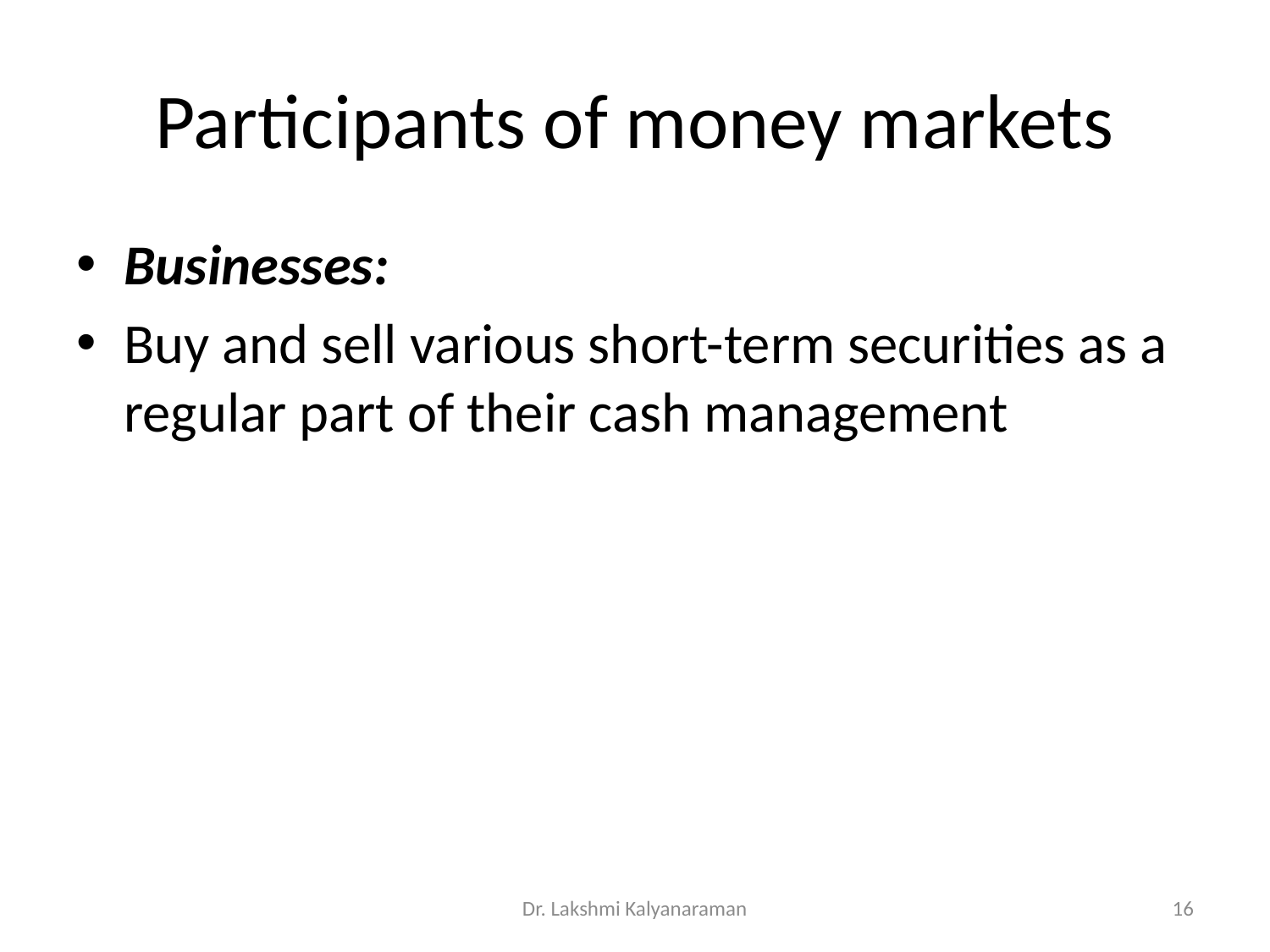

# Participants of money markets
Businesses:
Buy and sell various short-term securities as a regular part of their cash management
Dr. Lakshmi Kalyanaraman
16